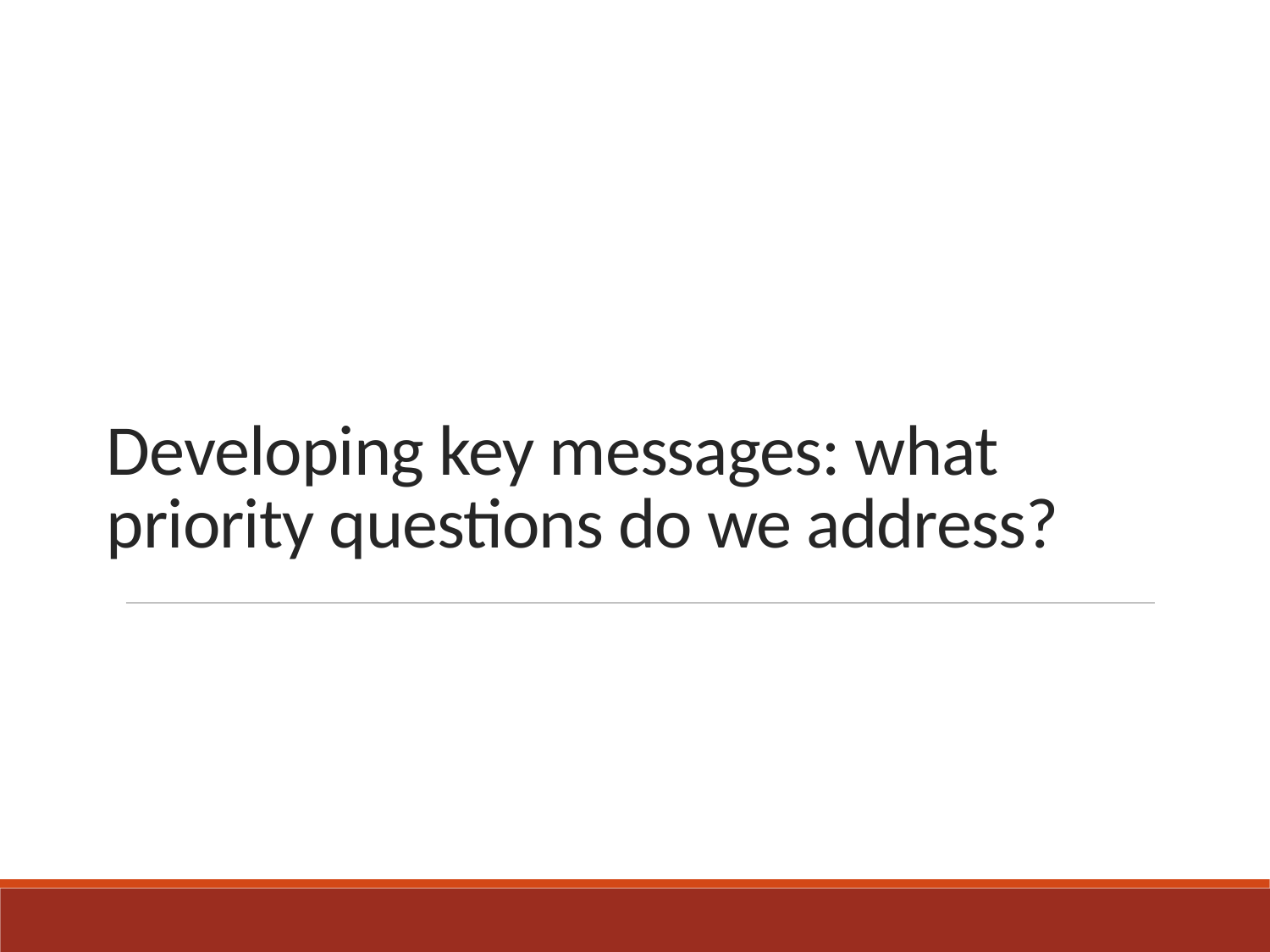

# Developing key messages: what priority questions do we address?